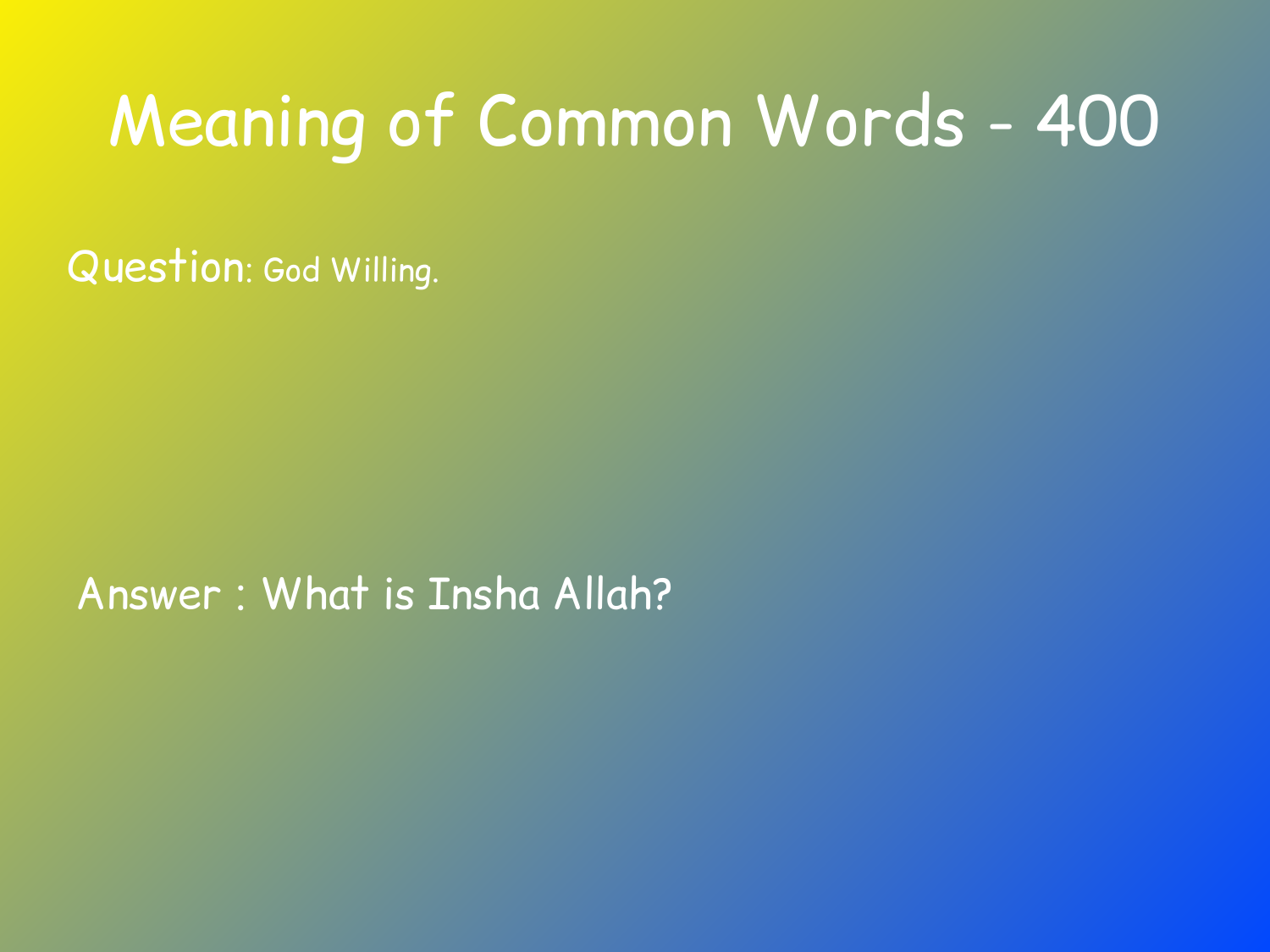

# Meaning of Common Words - 400
Question: God Willing.

Answer : What is Insha Allah?